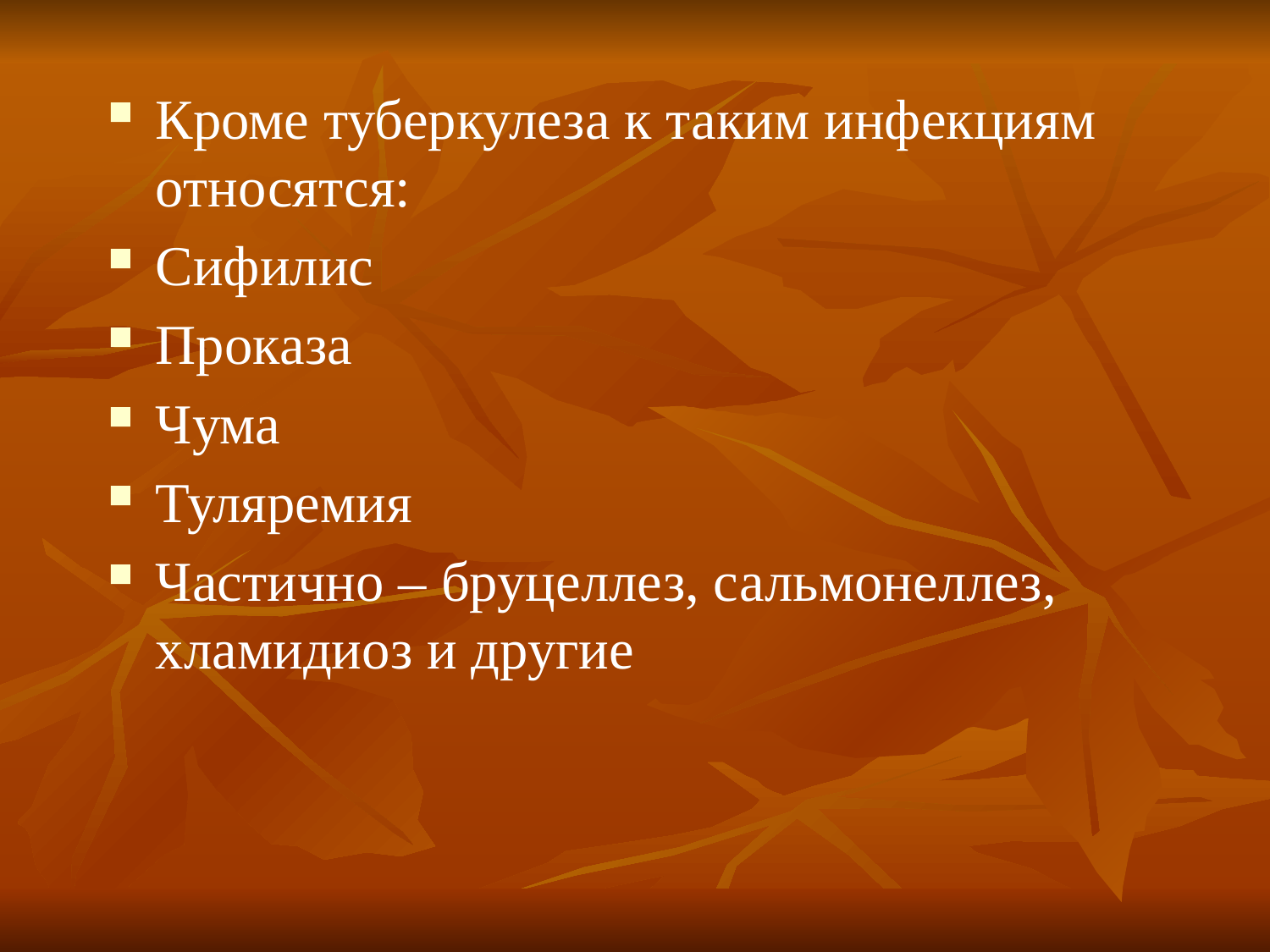

Кроме туберкулеза к таким инфекциям относятся:
Сифилис
Проказа
Чума
Туляремия
Частично – бруцеллез, сальмонеллез, хламидиоз и другие